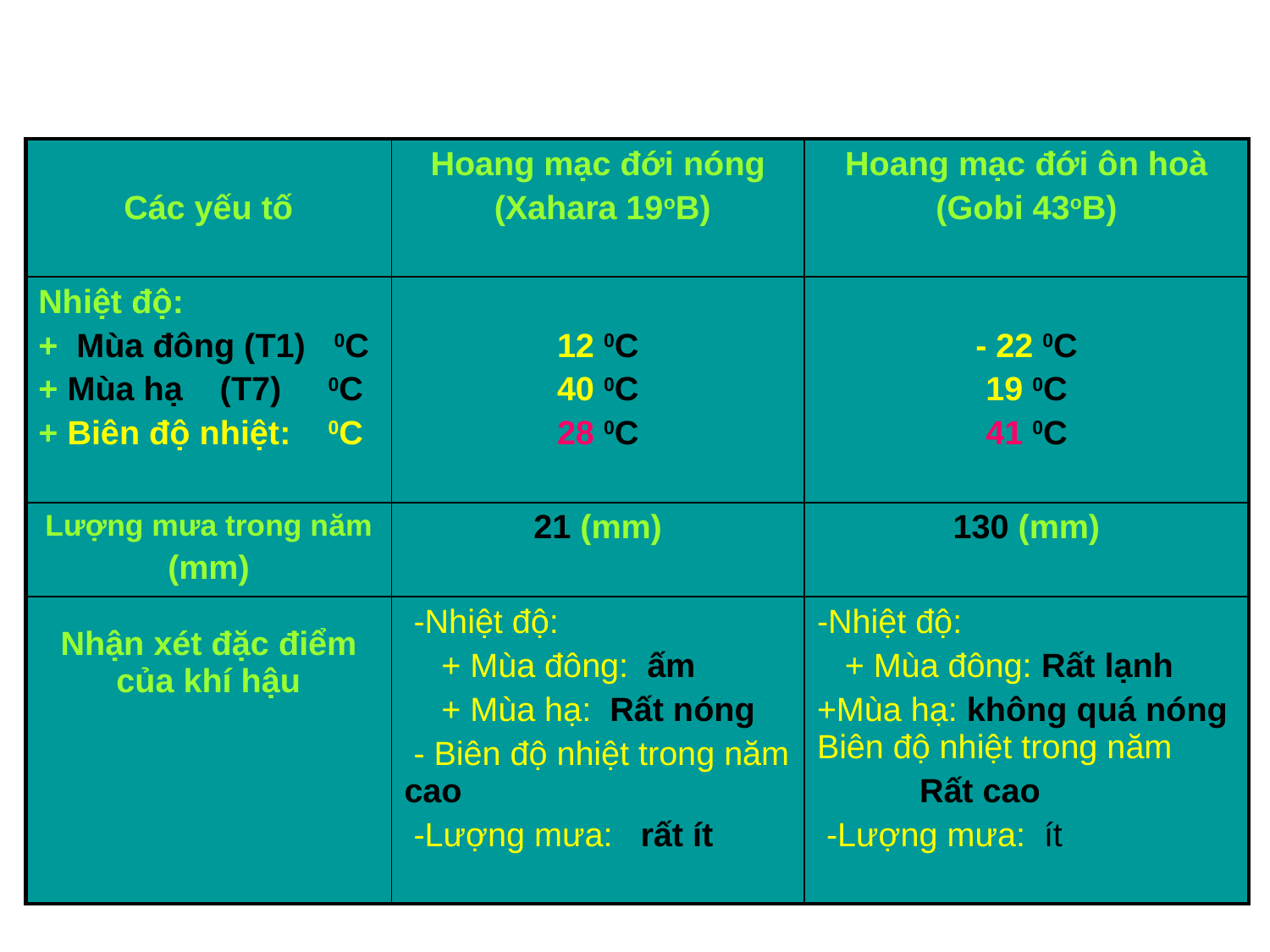

| Các yếu tố | Hoang mạc đới nóng (Xahara 19oB) | Hoang mạc đới ôn hoà (Gobi 43oB) |
| --- | --- | --- |
| Nhiệt độ: + Mùa đông (T1) 0C + Mùa hạ (T7) 0C + Biên độ nhiệt: 0C | 12 0C 40 0C 28 0C | - 22 0C 19 0C 41 0C |
| Lượng mưa trong năm (mm) | 21 (mm) | 130 (mm) |
| Nhận xét đặc điểm của khí hậu | -Nhiệt độ: + Mùa đông: ấm + Mùa hạ: Rất nóng - Biên độ nhiệt trong năm cao -Lượng mưa: rất ít | -Nhiệt độ: + Mùa đông: Rất lạnh +Mùa hạ: không quá nóng Biên độ nhiệt trong năm Rất cao -Lượng mưa: ít |